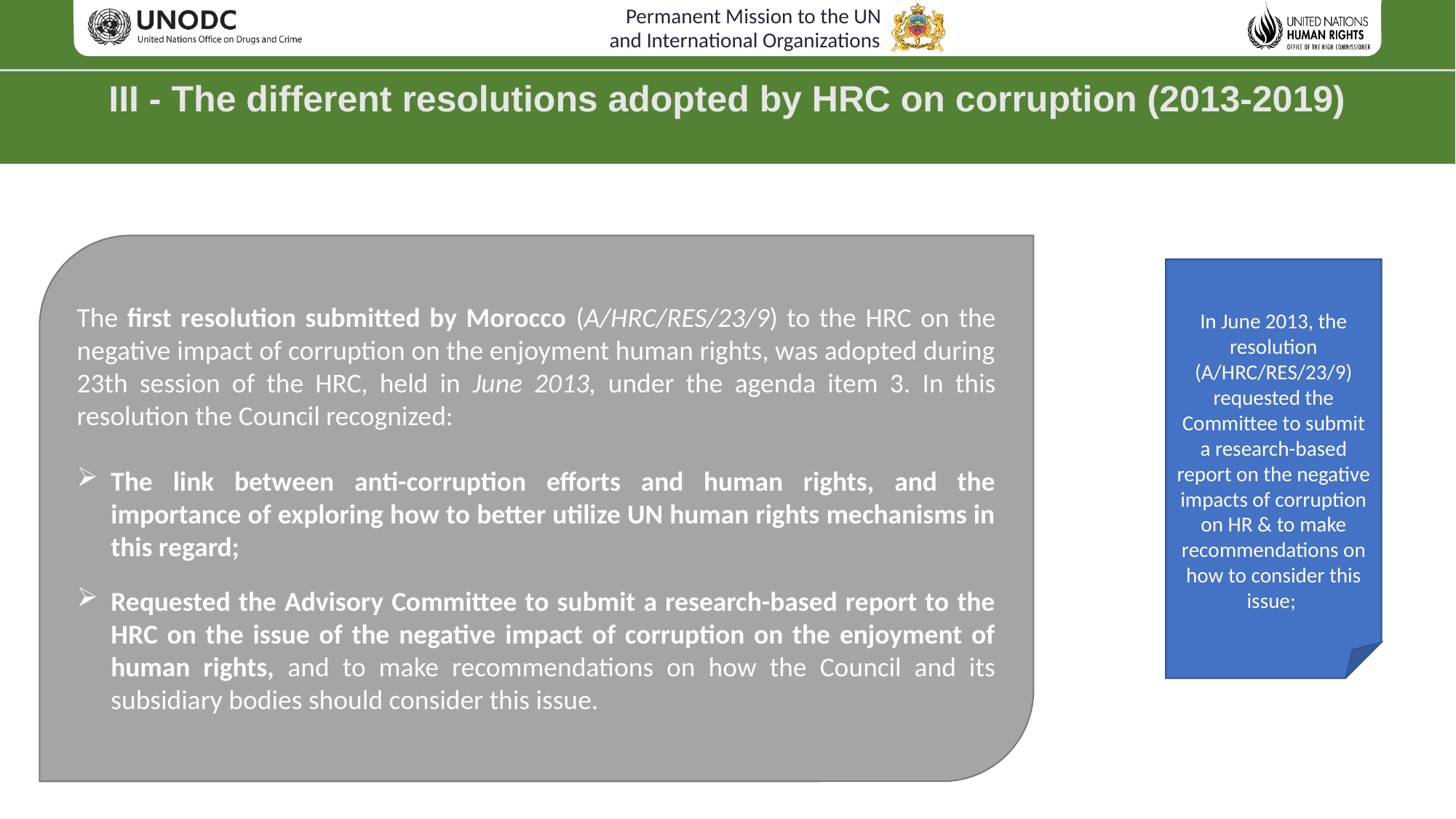

# III - The different resolutions adopted by HRC on corruption (2013-2019)

The first resolution submitted by Morocco (A/HRC/RES/23/9) to the HRC on the negative impact of corruption on the enjoyment human rights, was adopted during 23th session of the HRC, held in June 2013, under the agenda item 3. In this resolution the Council recognized:

The link between anti-corruption efforts and human rights, and the importance of exploring how to better utilize UN human rights mechanisms in this regard;

Requested the Advisory Committee to submit a research-based report to the HRC on the issue of the negative impact of corruption on the enjoyment of human rights, and to make recommendations on how the Council and its subsidiary bodies should consider this issue.

In June 2013, the resolution (A/HRC/RES/23/9) requested the Committee to submit a research-based report on the negative impacts of corruption on HR & to make recommendations on how to consider this issue;